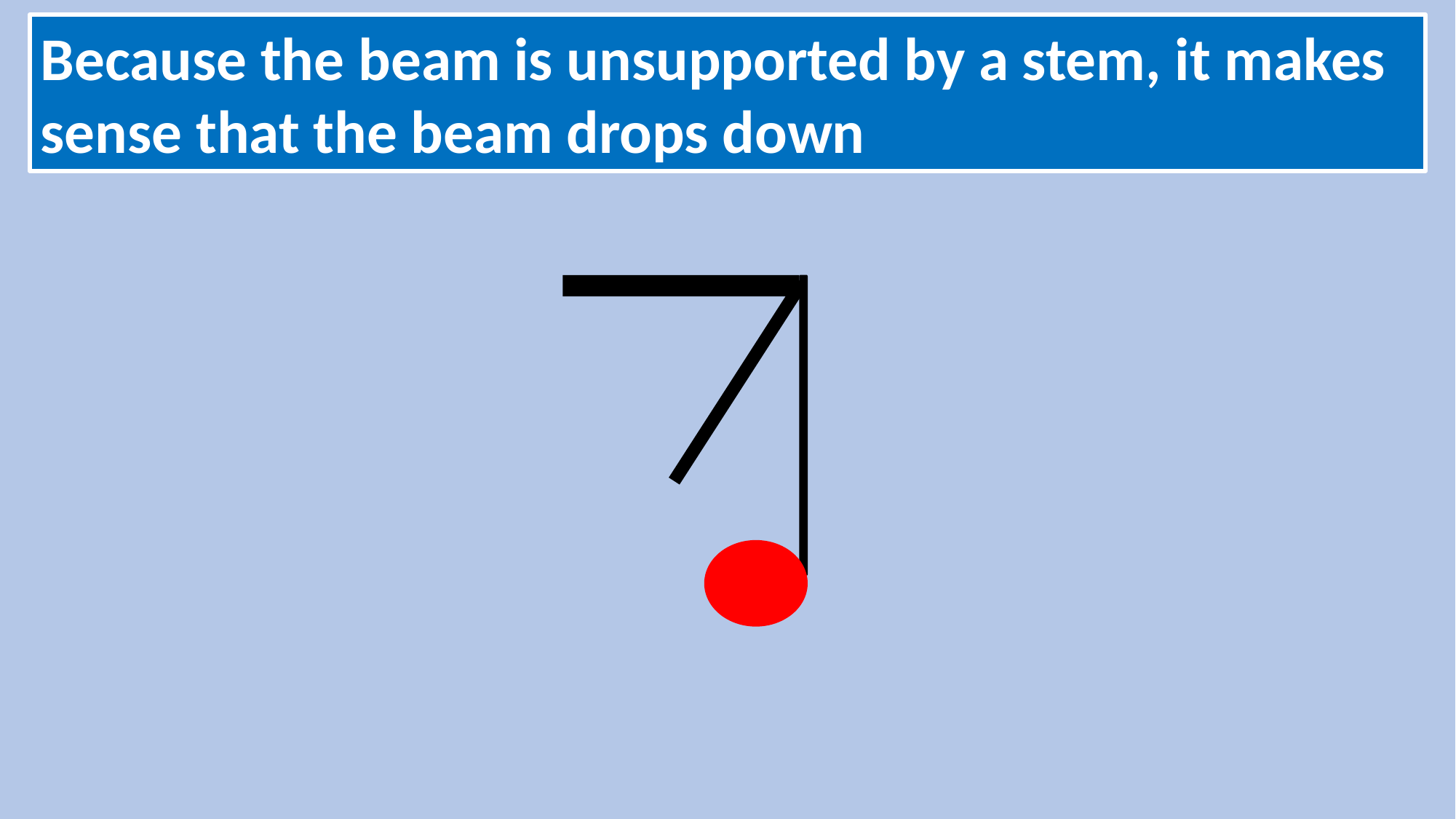

Because the beam is unsupported by a stem, it makes sense that the beam drops down